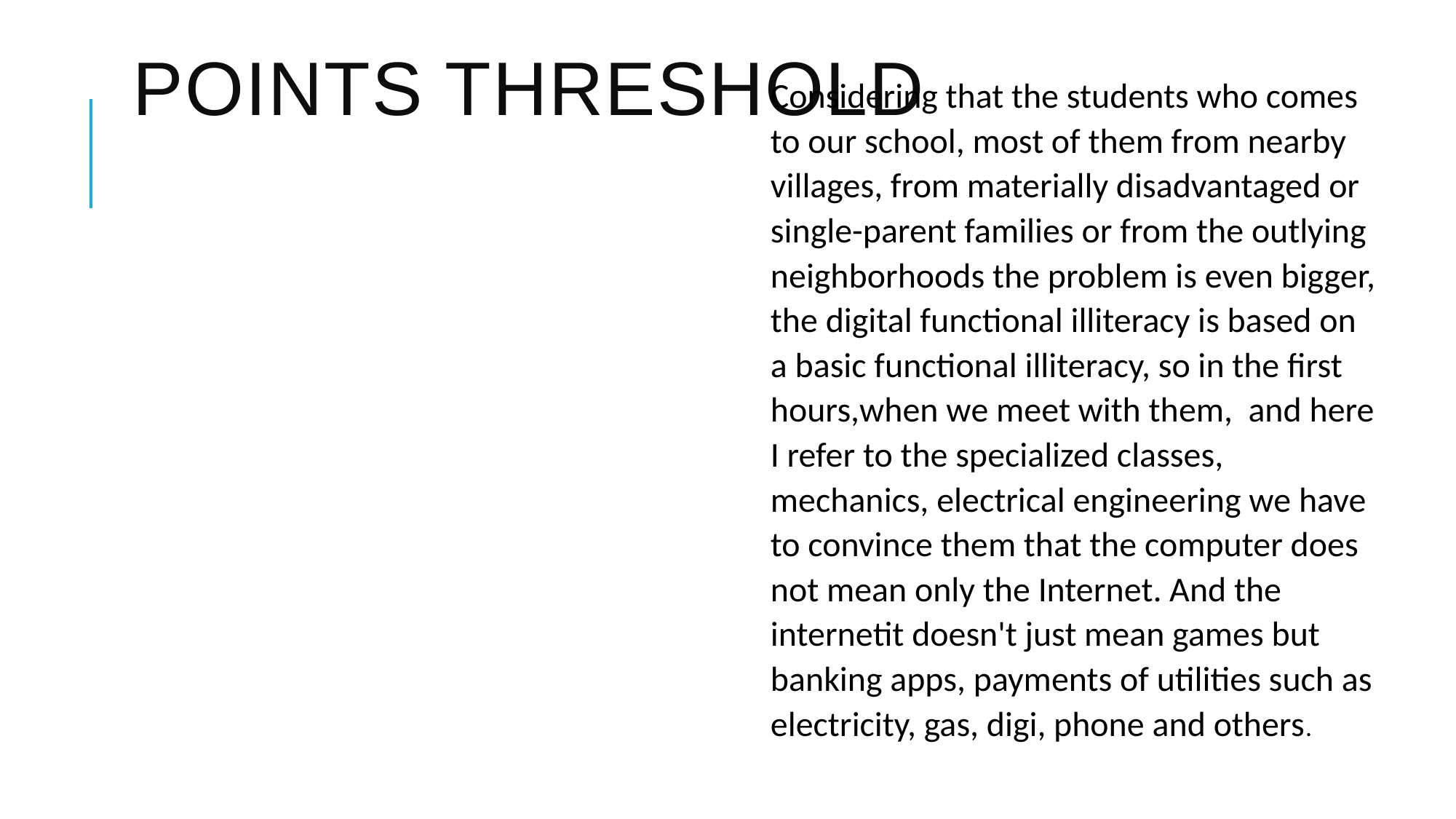

Considering that the students who comes to our school, most of them from nearby villages, from materially disadvantaged or single-parent families or from the outlying neighborhoods the problem is even bigger, the digital functional illiteracy is based on a basic functional illiteracy, so in the first hours,when we meet with them,  and here I refer to the specialized classes, mechanics, electrical engineering we have to convince them that the computer does not mean only the Internet. And the internetit doesn't just mean games but banking apps, payments of utilities such as electricity, gas, digi, phone and others.

# POINTS THRESHOLD